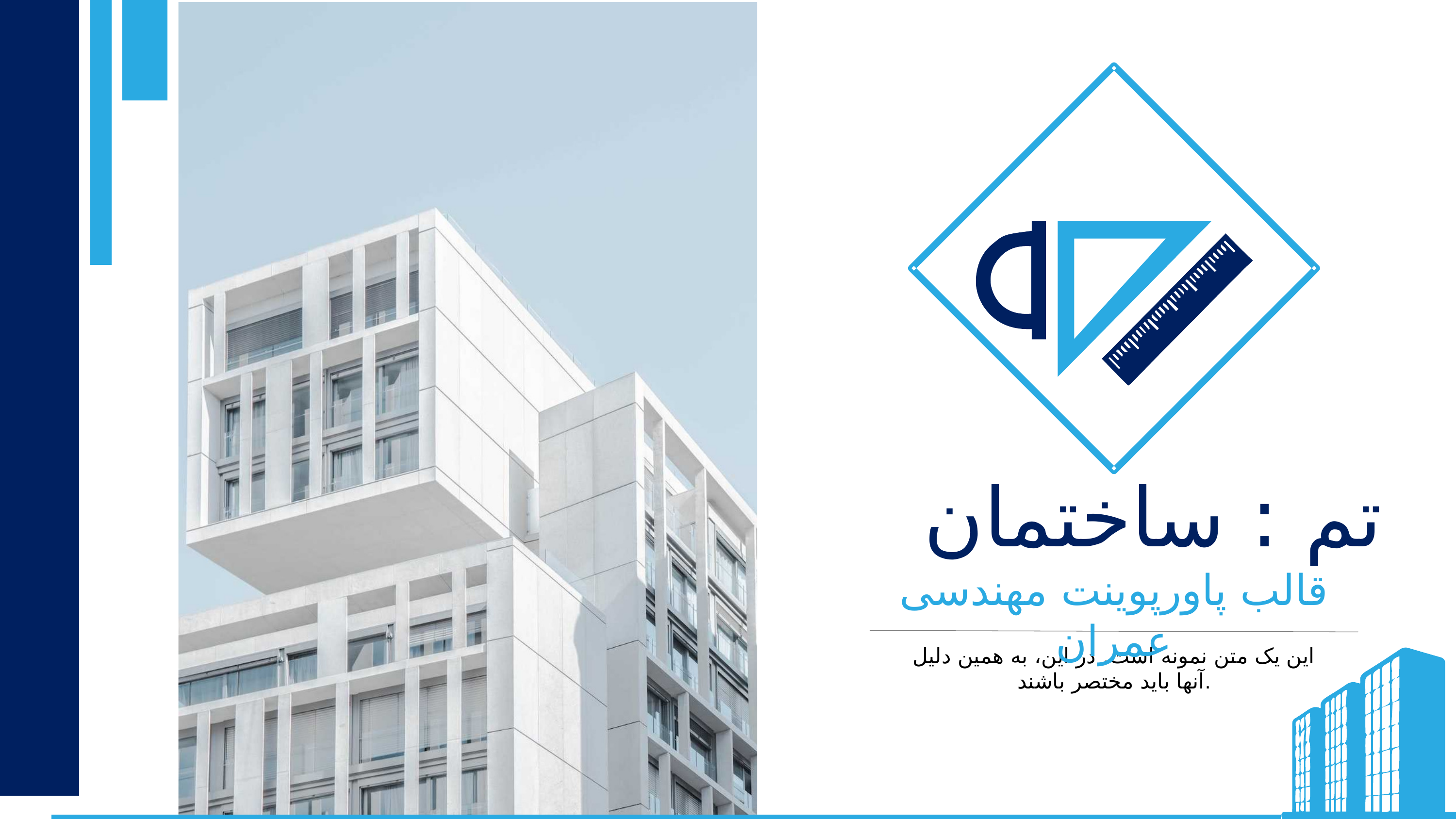

تم : ساختمان
قالب پاورپوینت مهندسی عمران

این یک متن نمونه است. در این، به همین دلیل آنها باید مختصر باشند.